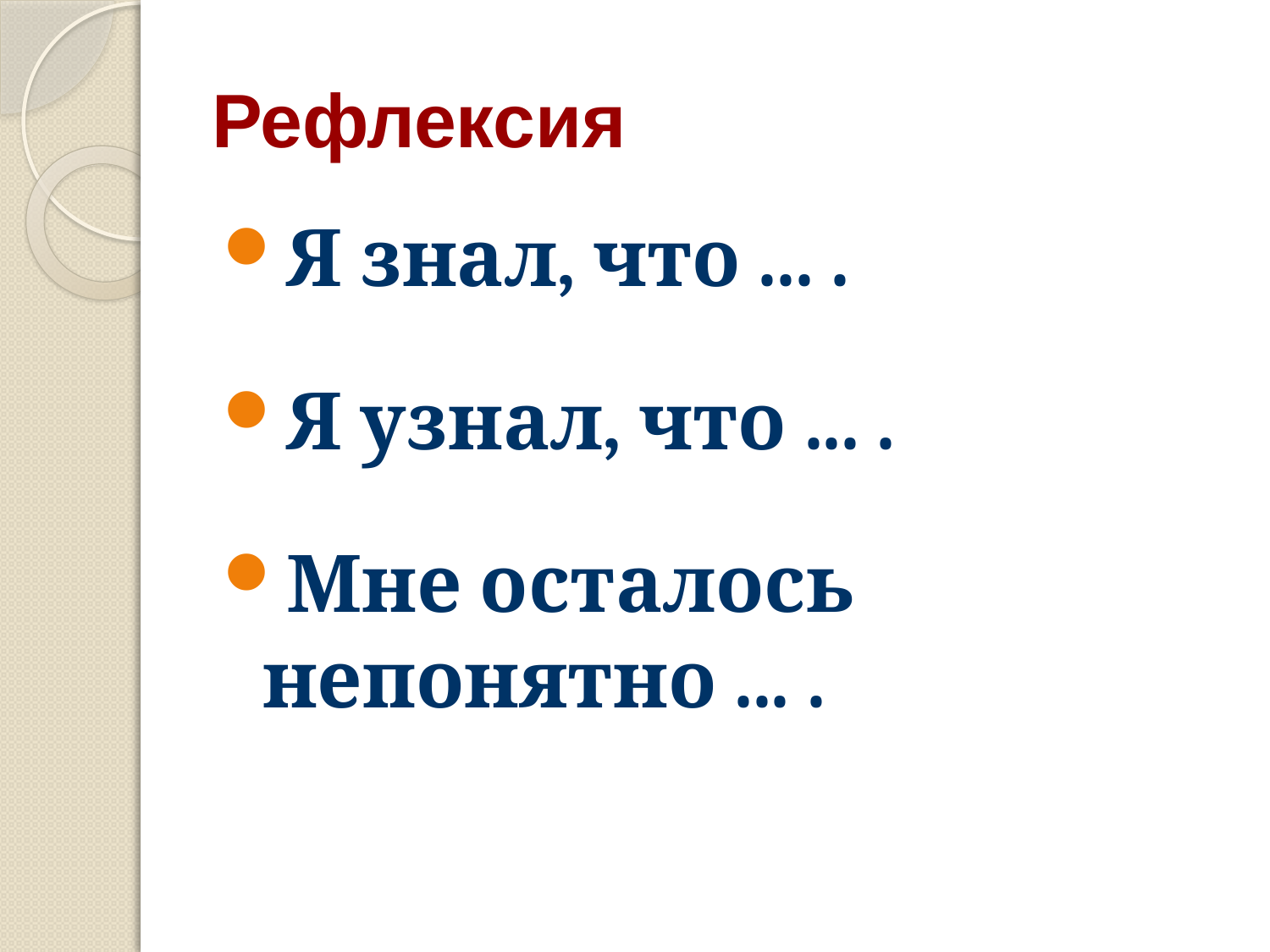

# Рефлексия
Я знал, что ... .

Я узнал, что ... .

Мне осталось непонятно ... .